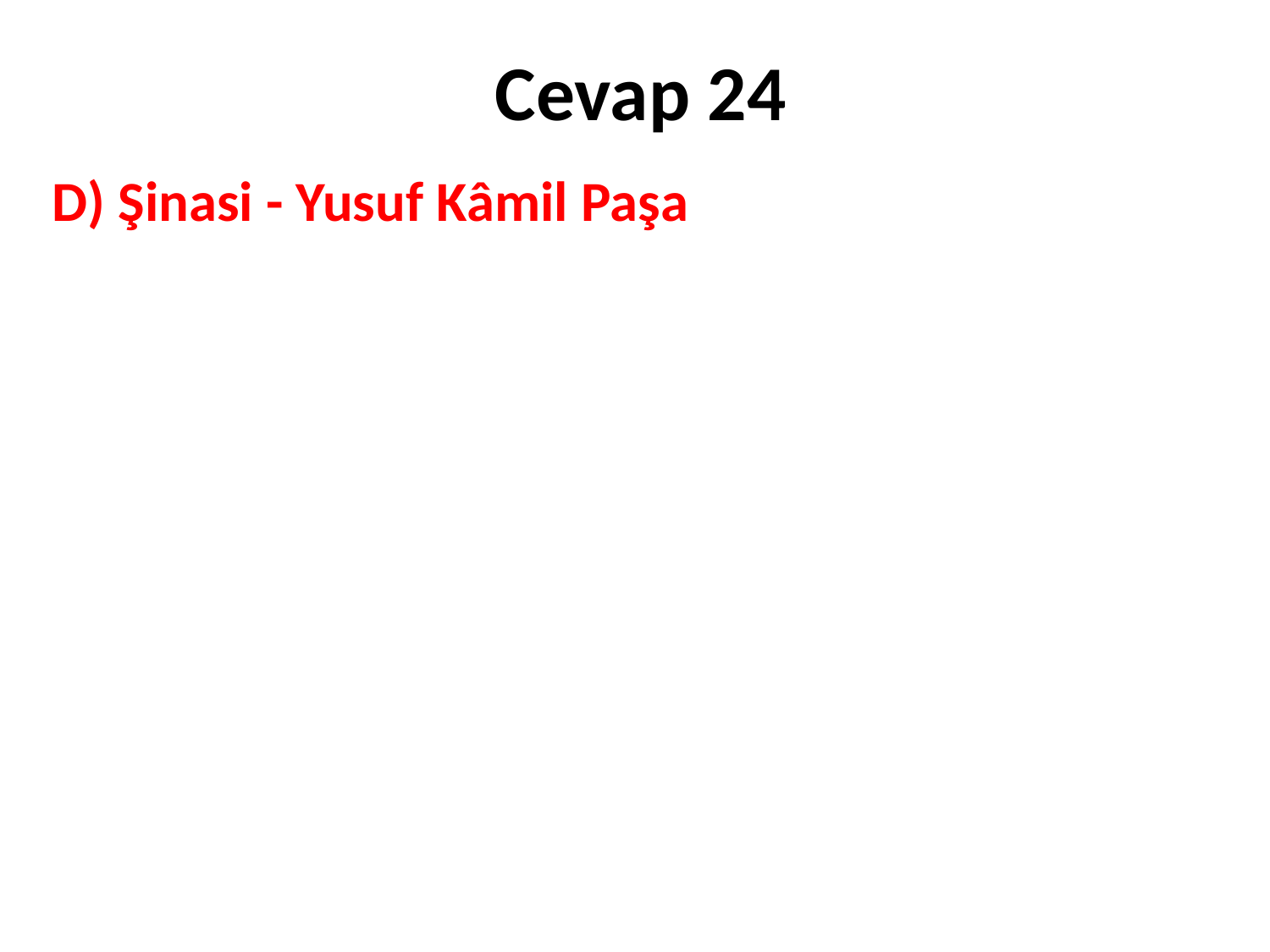

# Cevap 24
D) Şinasi - Yusuf Kâmil Paşa